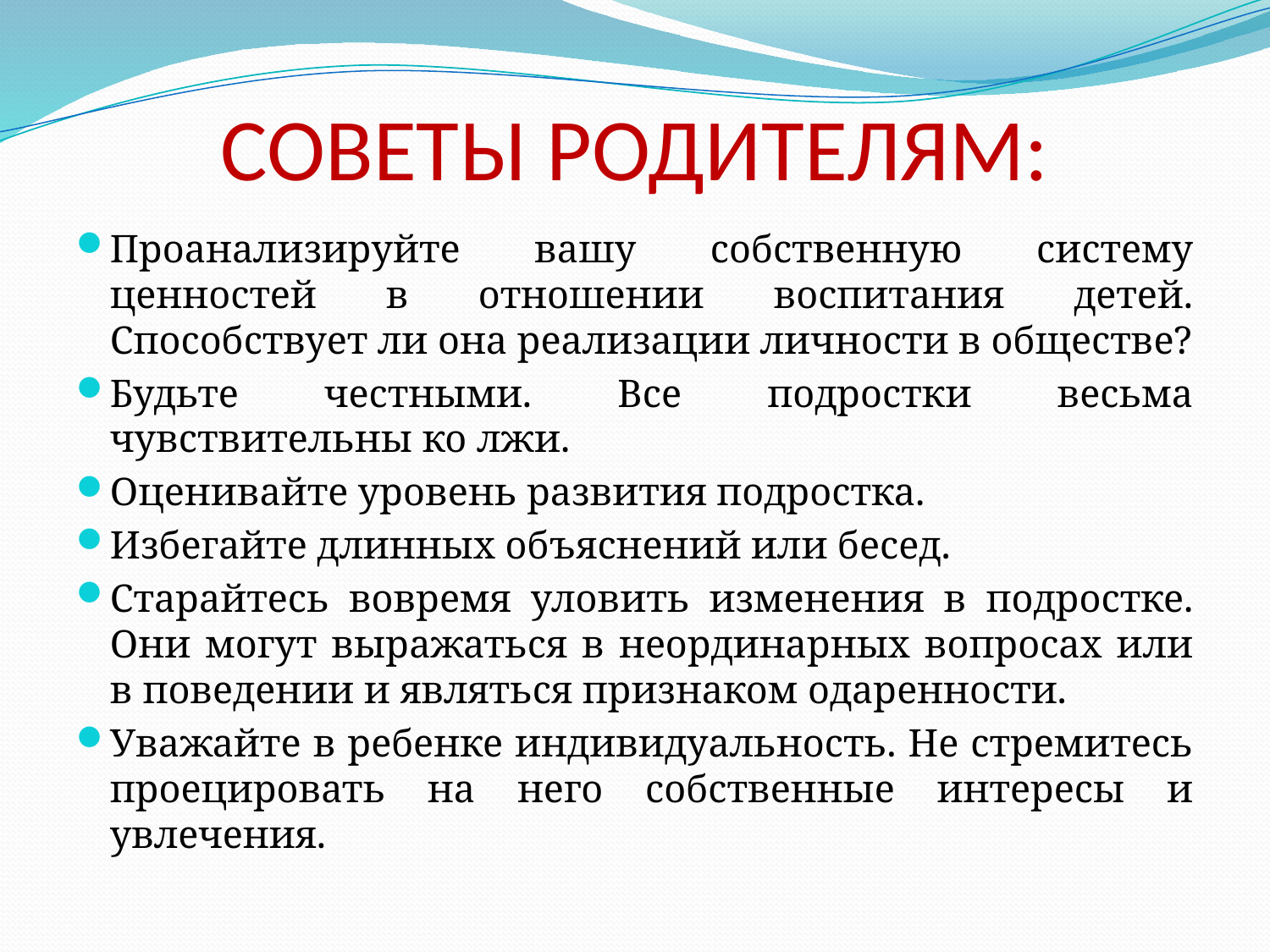

# СОВЕТЫ РОДИТЕЛЯМ:
Проанализируйте вашу собственную систему ценностей в отношении воспитания детей. Способствует ли она реализации личности в обществе?
Будьте честными. Все подростки весьма чувствительны ко лжи.
Оценивайте уровень развития подростка.
Избегайте длинных объяснений или бесед.
Старайтесь вовремя уловить изменения в подростке. Они могут выражаться в неординарных вопросах или в поведении и являться признаком одаренности.
Уважайте в ребенке индивидуальность. Не стремитесь проецировать на него собственные интересы и увлечения.